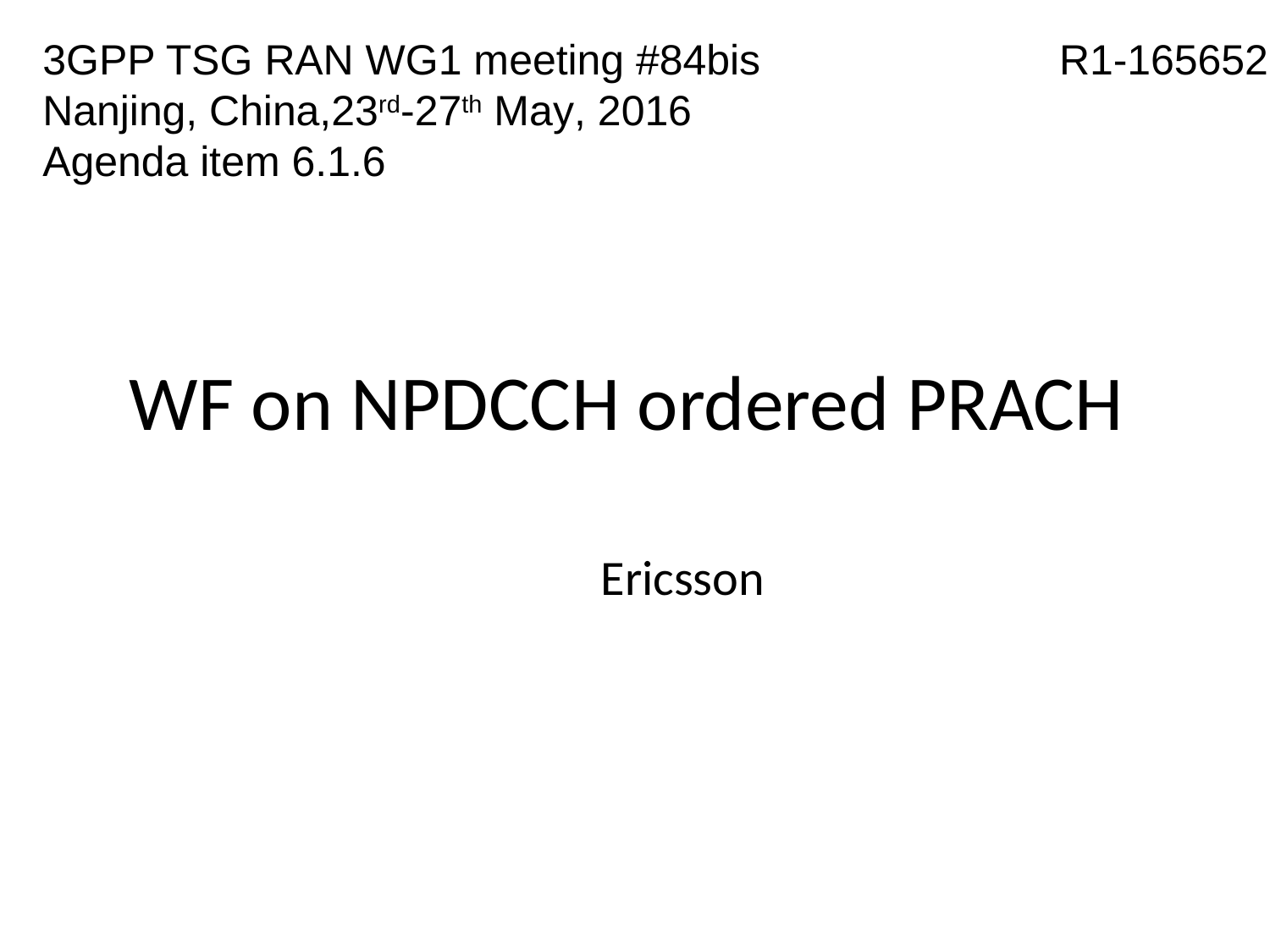

3GPP TSG RAN WG1 meeting #84bis
Nanjing, China,23rd-27th May, 2016
Agenda item 6.1.6
R1-165652
# WF on NPDCCH ordered PRACH
Ericsson